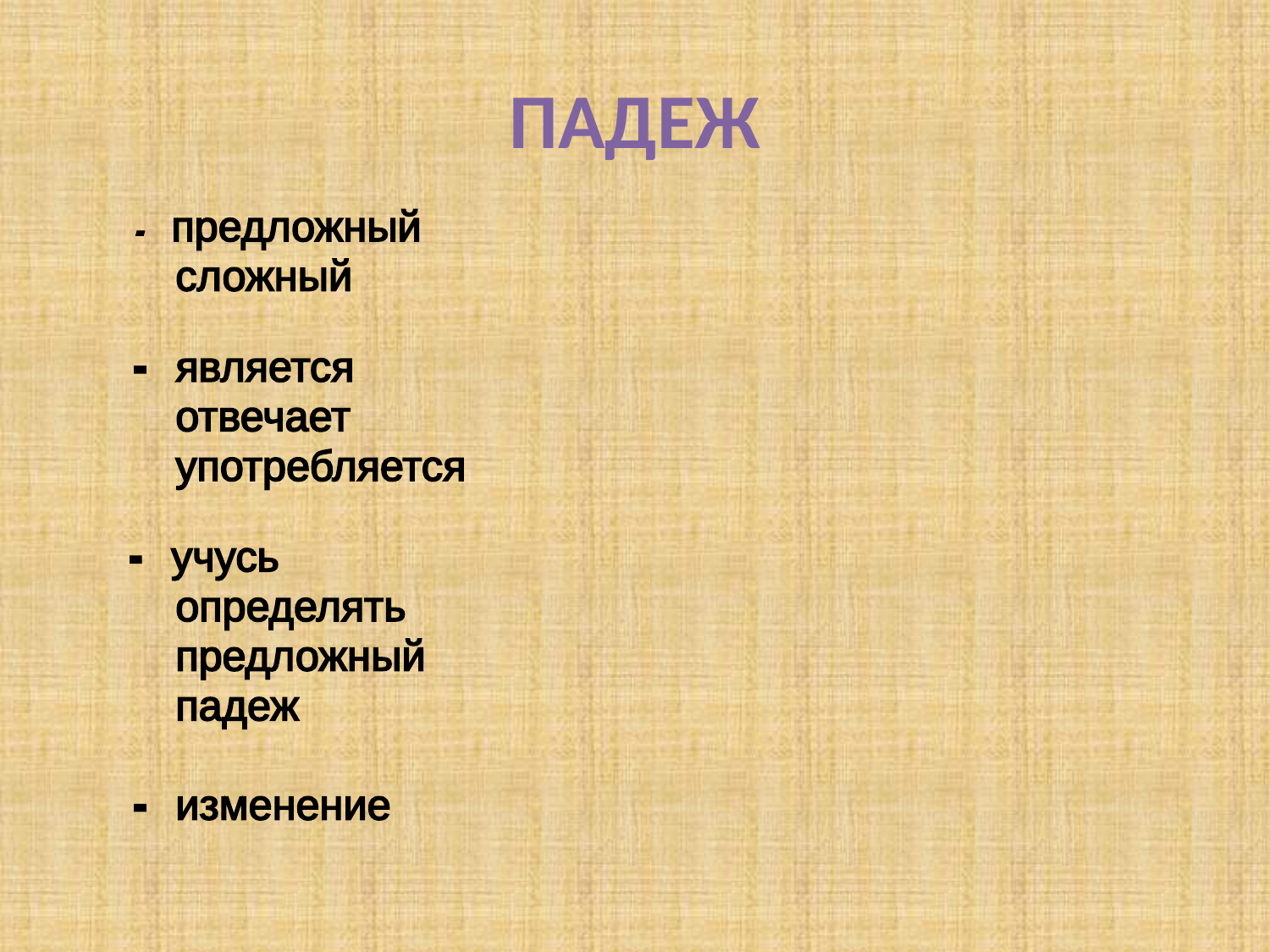

# ПАДЕЖ

      -   предложный
       сложный
    -  является
       отвечает
       употребляется
 -  учусь
       определять
       предложный
       падеж

    -  изменение